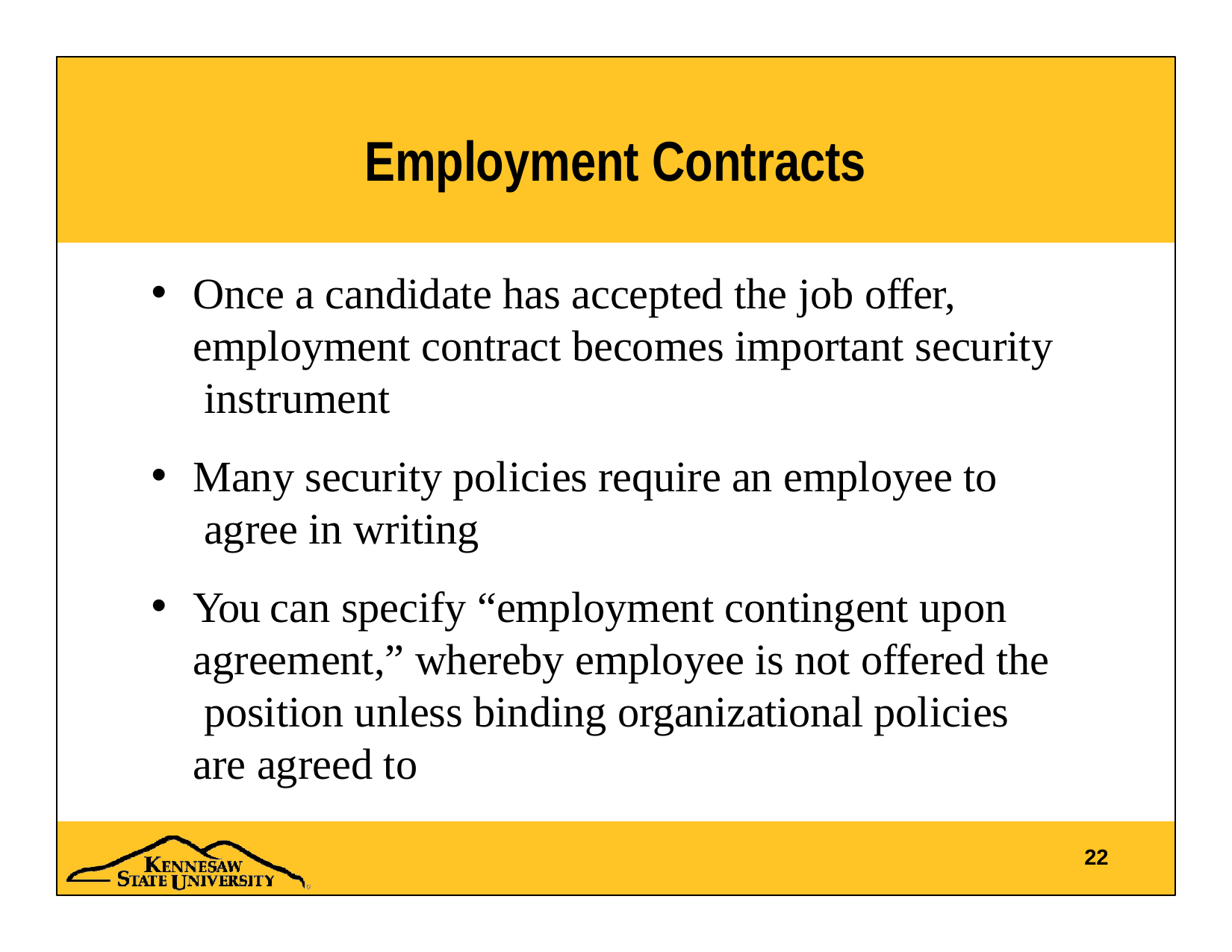

# Employment Contracts
Once a candidate has accepted the job offer,  employment contract becomes important security  instrument
Many security policies require an employee to  agree in writing
You can specify “employment contingent upon  agreement,” whereby employee is not offered the  position unless binding organizational policies  are agreed to

22